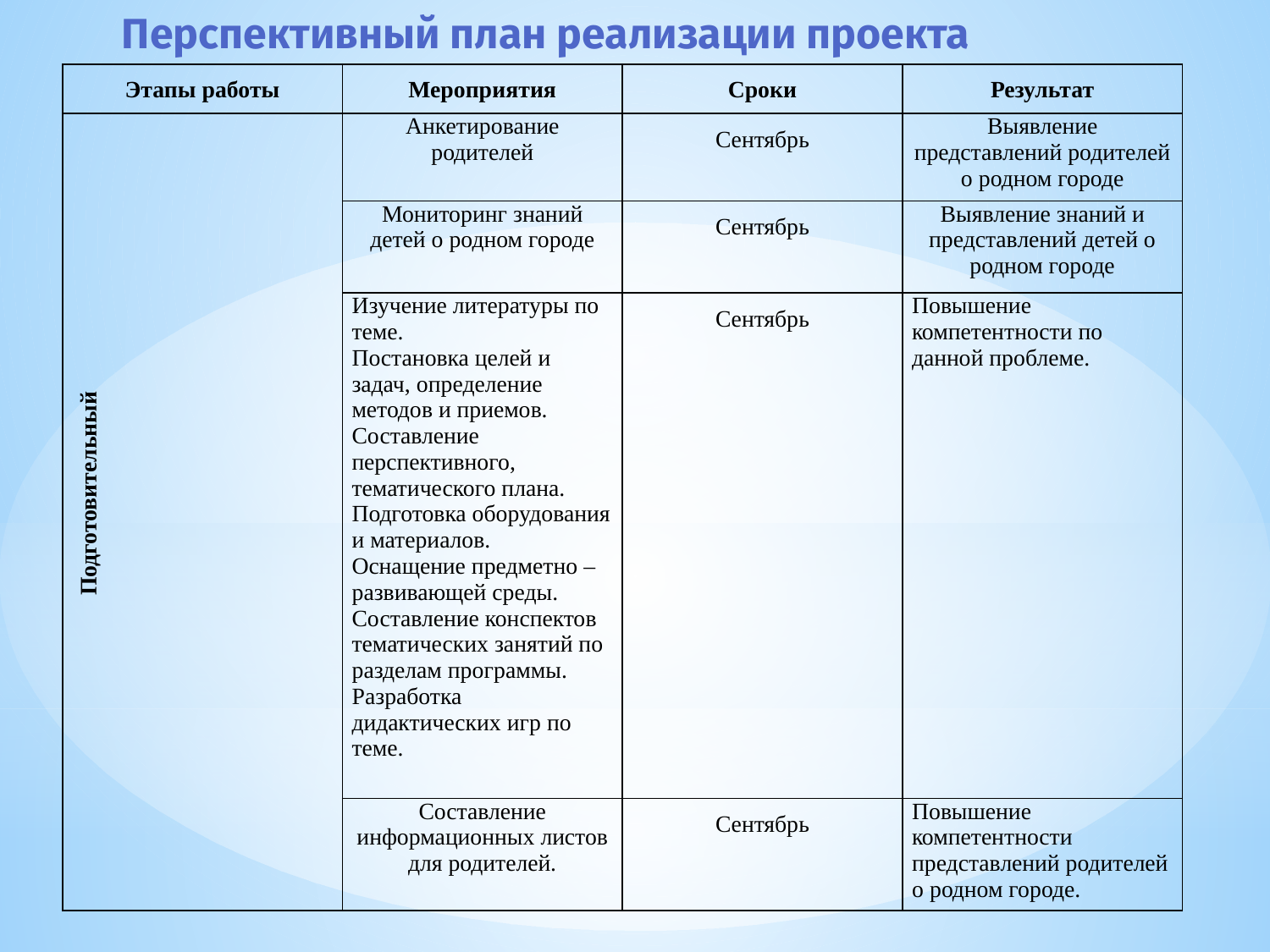

Перспективный план реализации проекта
| Этапы работы | Мероприятия | Сроки | Результат |
| --- | --- | --- | --- |
| Подготовительный | Анкетирование родителей | Сентябрь | Выявление представлений родителей о родном городе |
|  | Мониторинг знаний детей о родном городе | Сентябрь | Выявление знаний и представлений детей о родном городе |
|  | Изучение литературы по теме. Постановка целей и задач, определение методов и приемов. Составление перспективного, тематического плана. Подготовка оборудования и материалов. Оснащение предметно – развивающей среды. Составление конспектов тематических занятий по разделам программы. Разработка дидактических игр по теме. | Сентябрь | Повышение компетентности по данной проблеме. |
|  | Составление информационных листов для родителей. | Сентябрь | Повышение компетентности представлений родителей о родном городе. |